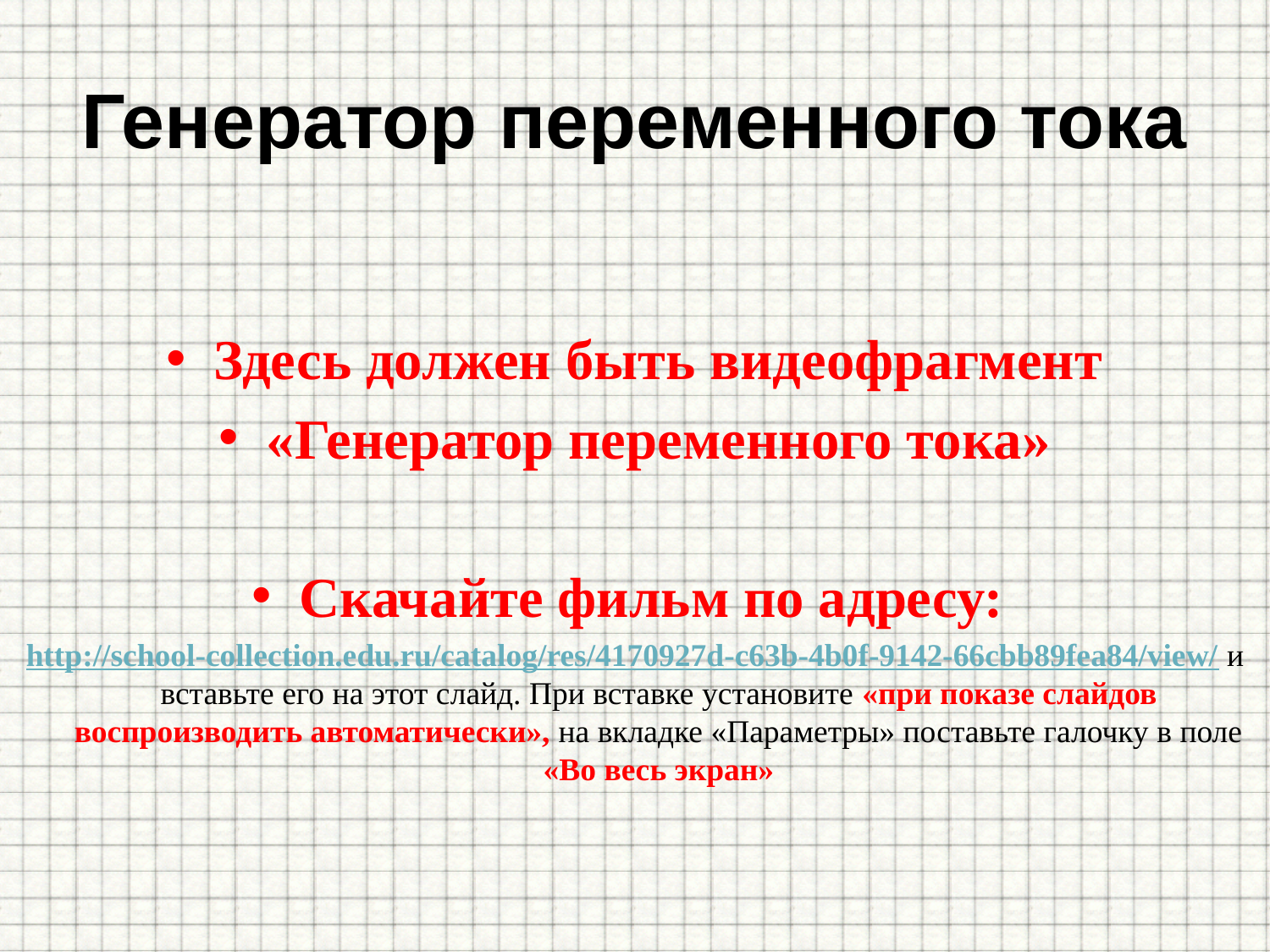

# Генератор переменного тока
Здесь должен быть видеофрагмент
«Генератор переменного тока»

Скачайте фильм по адресу:
http://school-collection.edu.ru/catalog/res/4170927d-c63b-4b0f-9142-66cbb89fea84/view/ и вставьте его на этот слайд. При вставке установите «при показе слайдов воспроизводить автоматически», на вкладке «Параметры» поставьте галочку в поле «Во весь экран»